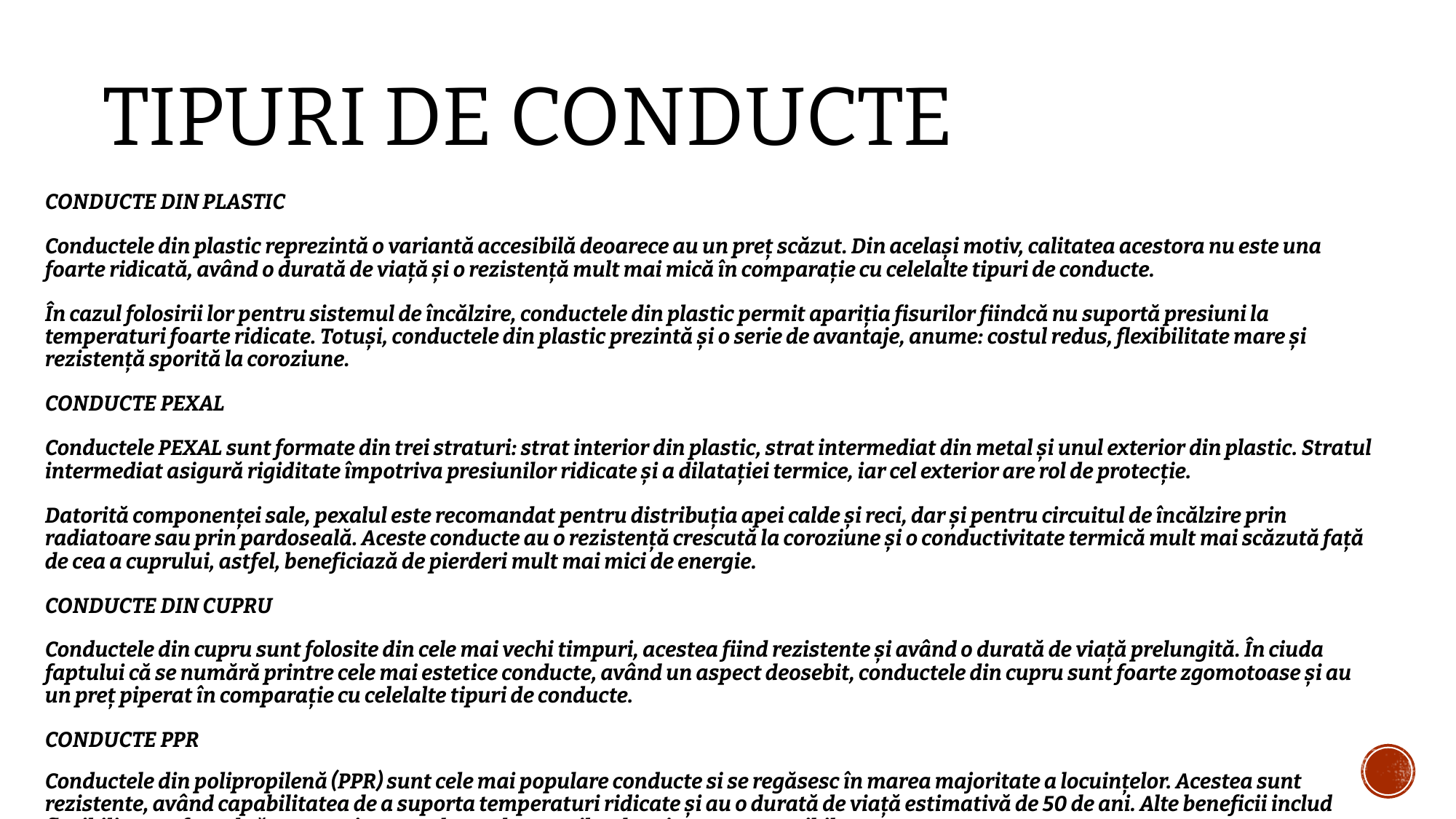

# Tipuri de conducte

CONDUCTE DIN PLASTIC
Conductele din plastic reprezintă o variantă accesibilă deoarece au un preț scăzut. Din același motiv, calitatea acestora nu este una foarte ridicată, având o durată de viață și o rezistență mult mai mică în comparație cu celelalte tipuri de conducte.
În cazul folosirii lor pentru sistemul de încălzire, conductele din plastic permit apariția fisurilor fiindcă nu suportă presiuni la temperaturi foarte ridicate. Totuși, conductele din plastic prezintă și o serie de avantaje, anume: costul redus, flexibilitate mare și rezistență sporită la coroziune.
CONDUCTE PEXAL
Conductele PEXAL sunt formate din trei straturi: strat interior din plastic, strat intermediat din metal și unul exterior din plastic. Stratul intermediat asigură rigiditate împotriva presiunilor ridicate și a dilatației termice, iar cel exterior are rol de protecție.
Datorită componenței sale, pexalul este recomandat pentru distribuția apei calde și reci, dar și pentru circuitul de încălzire prin radiatoare sau prin pardoseală. Aceste conducte au o rezistență crescută la coroziune și o conductivitate termică mult mai scăzută față de cea a cuprului, astfel, beneficiază de pierderi mult mai mici de energie.
CONDUCTE DIN CUPRU
Conductele din cupru sunt folosite din cele mai vechi timpuri, acestea fiind rezistente și având o durată de viață prelungită. În ciuda faptului că se numără printre cele mai estetice conducte, având un aspect deosebit, conductele din cupru sunt foarte zgomotoase și au un preț piperat în comparație cu celelalte tipuri de conducte.
CONDUCTE PPR
Conductele din polipropilenă (PPR) sunt cele mai populare conducte si se regăsesc în marea majoritate a locuințelor. Acestea sunt rezistente, având capabilitatea de a suporta temperaturi ridicate și au o durată de viață estimativă de 50 de ani. Alte beneficii includ flexibilitatea, faptul că nu permit acumularea depunerilor dar și un pret accesibil.